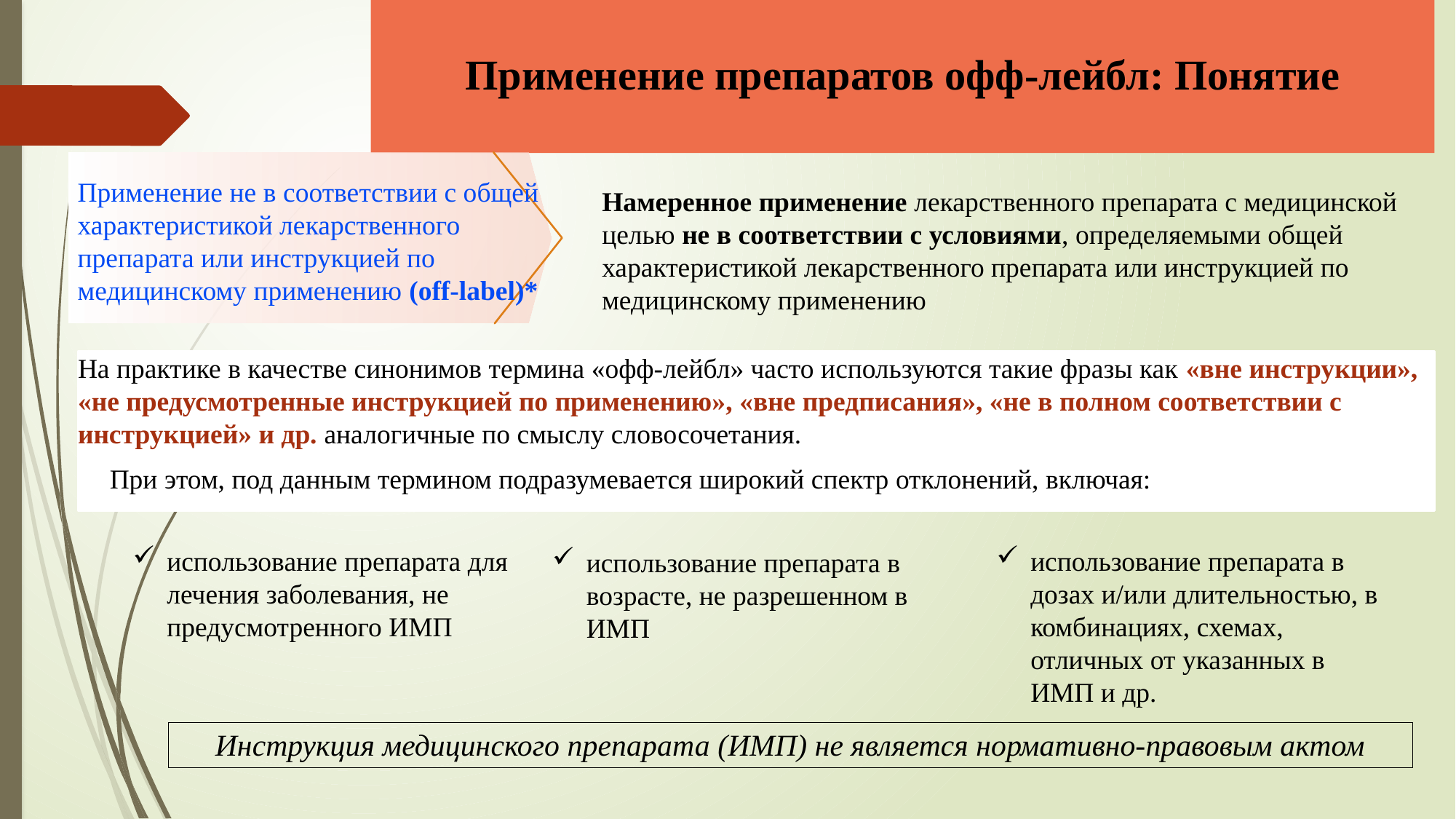

# Применение препаратов офф-лейбл: Понятие
Намеренное применение лекарственного препарата с медицинской целью не в соответствии с условиями, определяемыми общей характеристикой лекарственного препарата или инструкцией по медицинскому применению

Применение не в соответствии с общей характеристикой лекарственного препарата или инструкцией по медицинскому применению (off-label)*
На практике в качестве синонимов термина «офф-лейбл» часто используются такие фразы как «вне инструкции», «не предусмотренные инструкцией по применению», «вне предписания», «не в полном соответствии с инструкцией» и др. аналогичные по смыслу словосочетания.
При этом, под данным термином подразумевается широкий спектр отклонений, включая:
использование препарата в дозах и/или длительностью, в комбинациях, схемах, отличных от указанных в ИМП и др.
использование препарата для лечения заболевания, не предусмотренного ИМП
использование препарата в возрасте, не разрешенном в ИМП
| Инструкция медицинского препарата (ИМП) не является нормативно-правовым актом |
| --- |
использование препарата в дозах и/или длительностью, в комбинациях, схемах, отличных от указанных в ИМП и др.
использование препарата для лечения заболевания, не предусмотренного ИМП
использование препарата в возрасте, не разрешенном в ИМП